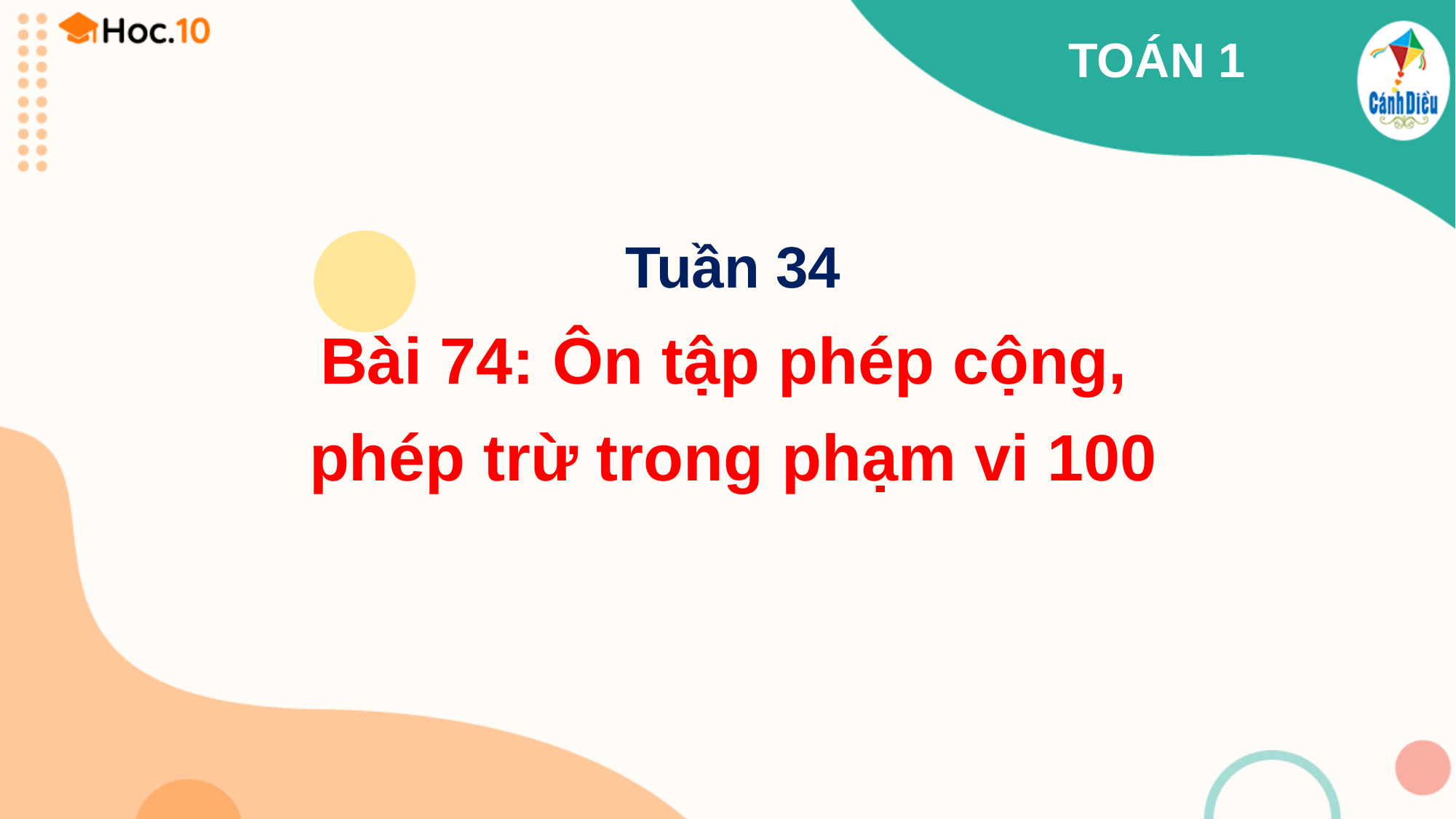

TOÁN 1
Tuần 34
Bài 74: Ôn tập phép cộng,
phép trừ trong phạm vi 100